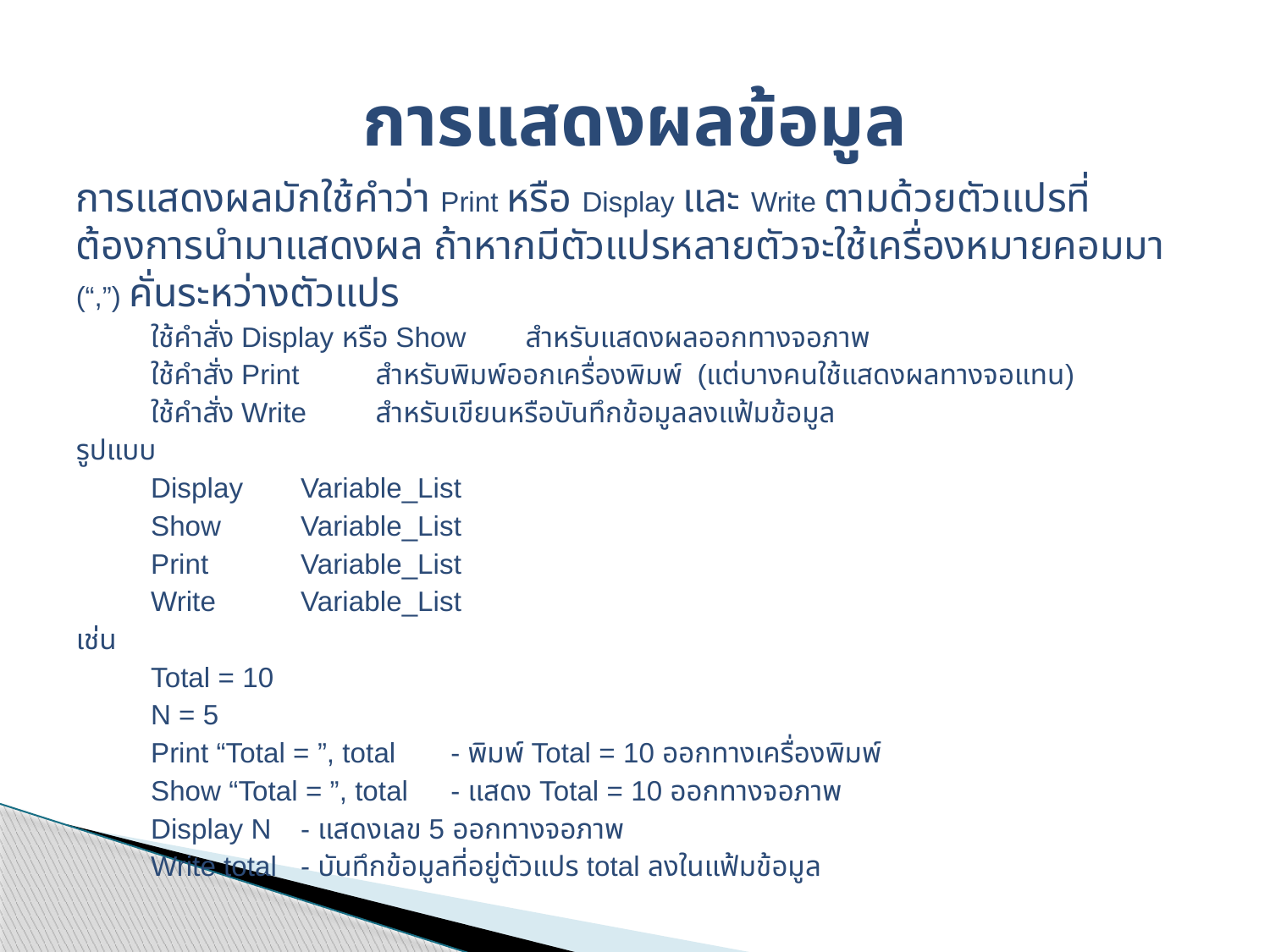

# การแสดงผลข้อมูล
การแสดงผลมักใช้คำว่า Print หรือ Display และ Write ตามด้วยตัวแปรที่ต้องการนำมาแสดงผล ถ้าหากมีตัวแปรหลายตัวจะใช้เครื่องหมายคอมมา (“,”) คั่นระหว่างตัวแปร
	ใช้คำสั่ง Display หรือ Show	สำหรับแสดงผลออกทางจอภาพ
	ใช้คำสั่ง Print 		สำหรับพิมพ์ออกเครื่องพิมพ์  (แต่บางคนใช้แสดงผลทางจอแทน)
	ใช้คำสั่ง Write		สำหรับเขียนหรือบันทึกข้อมูลลงแฟ้มข้อมูล
รูปแบบ
	Display  	Variable_List
	Show   	Variable_List
	Print    	Variable_List
	Write   	Variable_List
เช่น
	Total = 10
	N = 5
	Print “Total = ”, total	- พิมพ์ Total = 10 ออกทางเครื่องพิมพ์
	Show “Total = ”, total  	- แสดง Total = 10 ออกทางจอภาพ
	Display N		- แสดงเลข 5 ออกทางจอภาพ
	Write total		- บันทึกข้อมูลที่อยู่ตัวแปร total ลงในแฟ้มข้อมูล